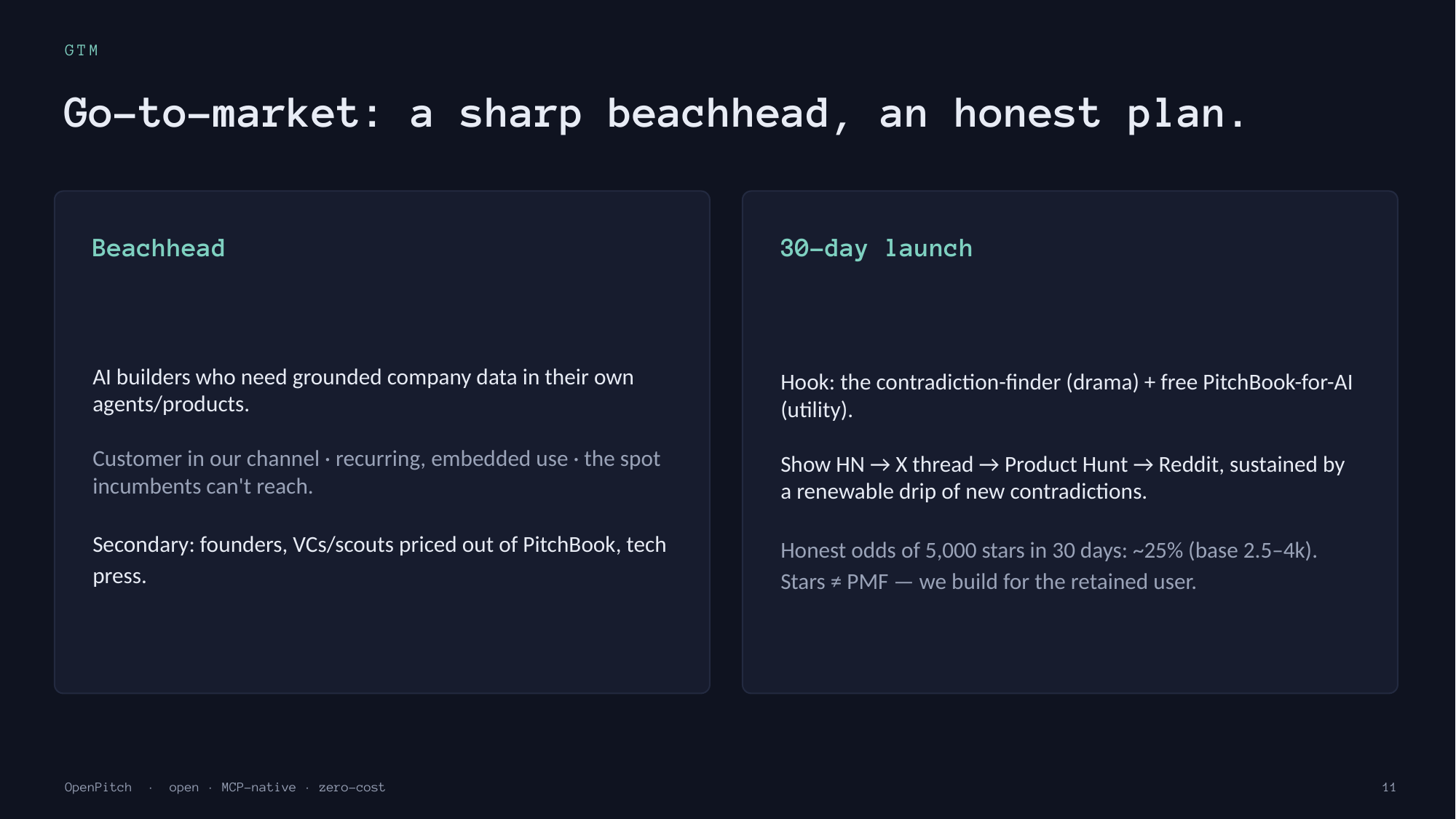

GTM
Go-to-market: a sharp beachhead, an honest plan.

Beachhead
30-day launch
AI builders who need grounded company data in their own agents/products.

Customer in our channel · recurring, embedded use · the spot incumbents can't reach.

Secondary: founders, VCs/scouts priced out of PitchBook, tech press.
Hook: the contradiction-finder (drama) + free PitchBook-for-AI (utility).

Show HN → X thread → Product Hunt → Reddit, sustained by a renewable drip of new contradictions.

Honest odds of 5,000 stars in 30 days: ~25% (base 2.5–4k). Stars ≠ PMF — we build for the retained user.
OpenPitch  ·  open · MCP-native · zero-cost
11